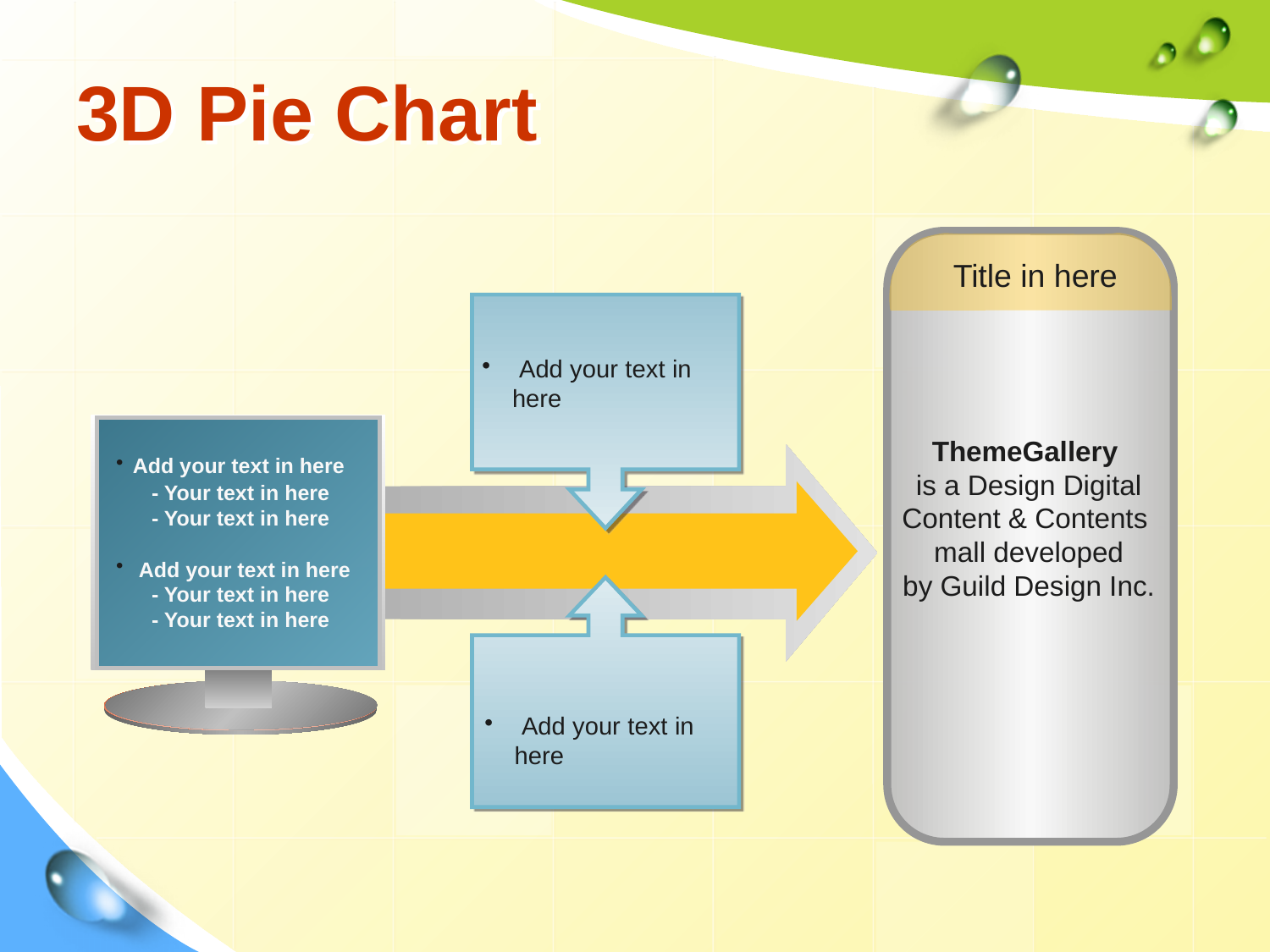

# 3D Pie Chart

Title in here

 Add your text in here

ThemeGallery
is a Design Digital Content & Contents
mall developed
by Guild Design Inc.

Add your text in here
      - Your text in here
      - Your text in here

 Add your text in here
      - Your text in here
      - Your text in here

 Add your text in here